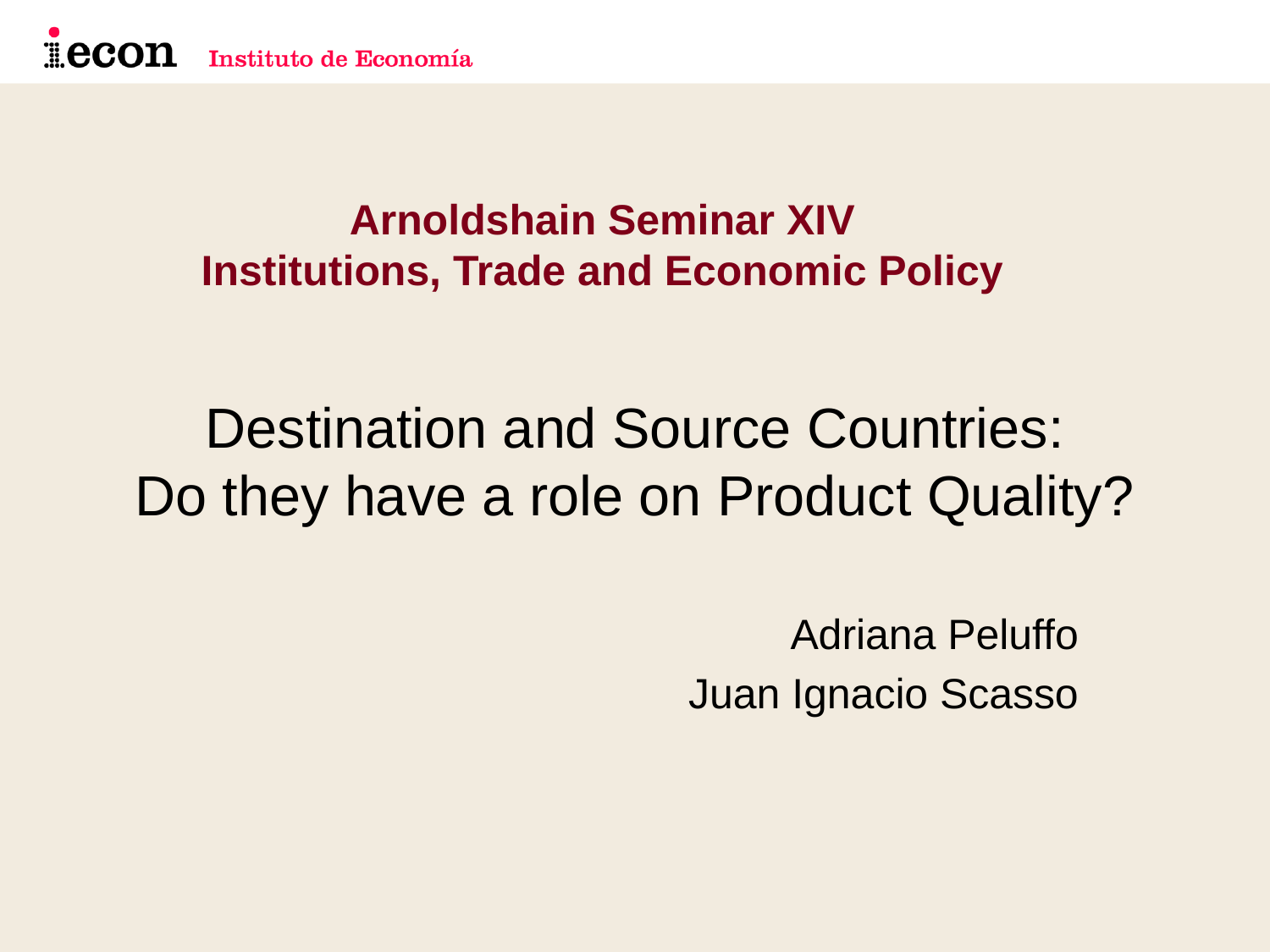

Arnoldshain Seminar XIV
Institutions, Trade and Economic Policy
# Destination and Source Countries: Do they have a role on Product Quality?
Adriana Peluffo
Juan Ignacio Scasso